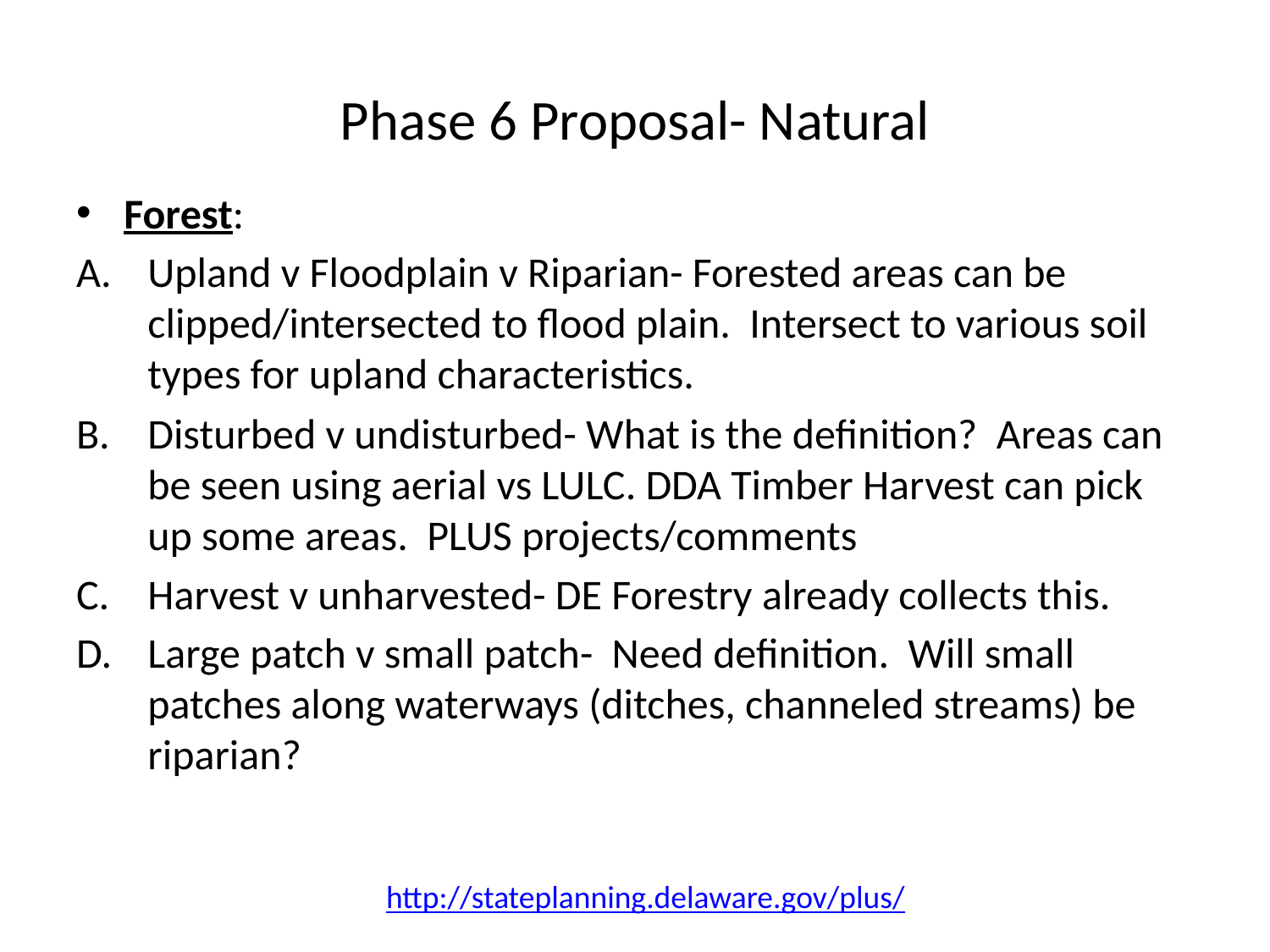

# Phase 6 Proposal- Natural
Forest:
Upland v Floodplain v Riparian- Forested areas can be clipped/intersected to flood plain.  Intersect to various soil types for upland characteristics.
Disturbed v undisturbed- What is the definition?  Areas can be seen using aerial vs LULC. DDA Timber Harvest can pick up some areas.  PLUS projects/comments
Harvest v unharvested- DE Forestry already collects this.
Large patch v small patch-  Need definition.  Will small patches along waterways (ditches, channeled streams) be riparian?
http://stateplanning.delaware.gov/plus/